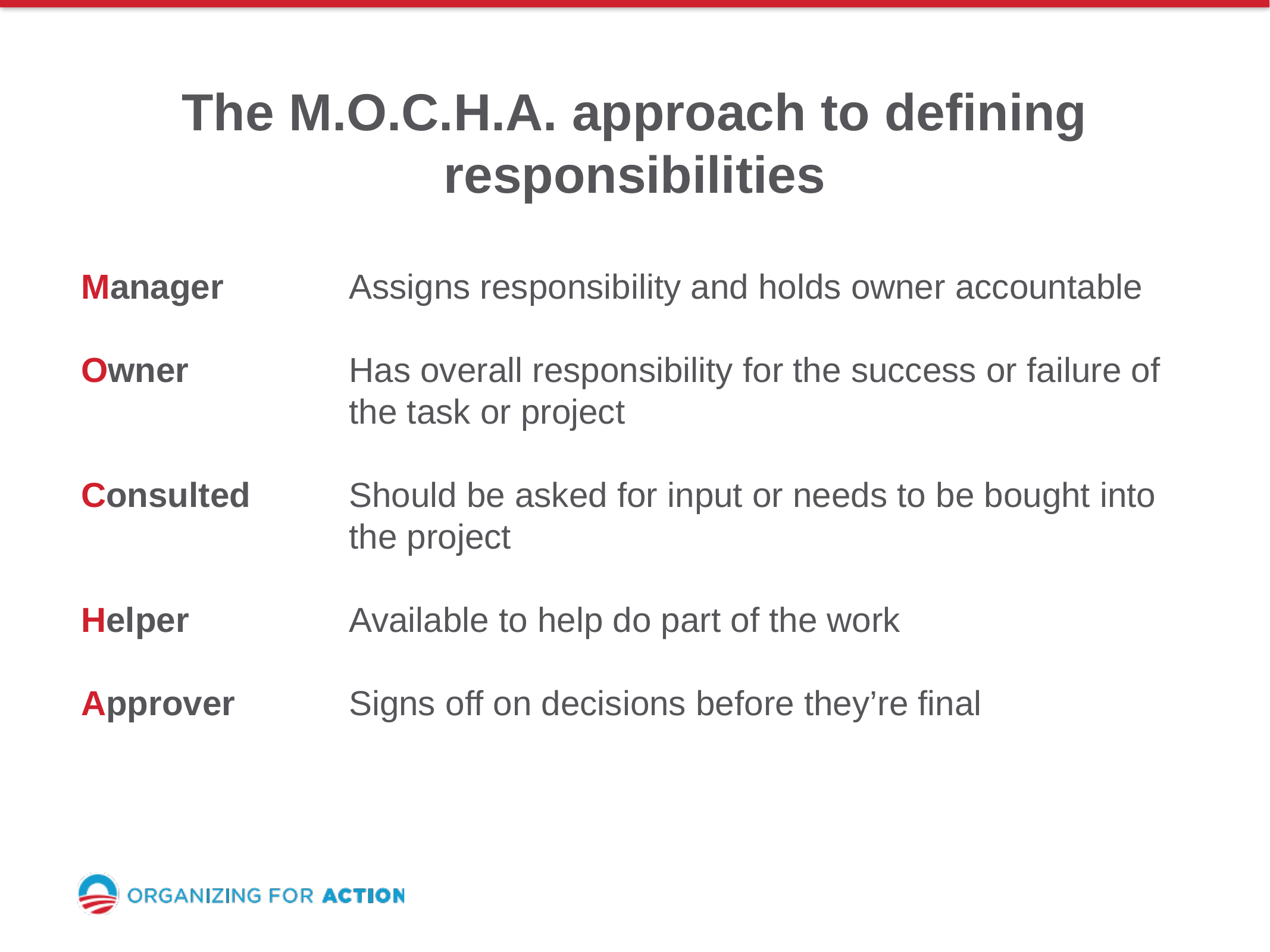

The M.O.C.H.A. approach to defining responsibilities
Manager		Assigns responsibility and holds owner accountable

Owner		Has overall responsibility for the success or failure of 			the task or project

Consulted		Should be asked for input or needs to be bought into 			the project

Helper		Available to help do part of the work

Approver		Signs off on decisions before they’re final